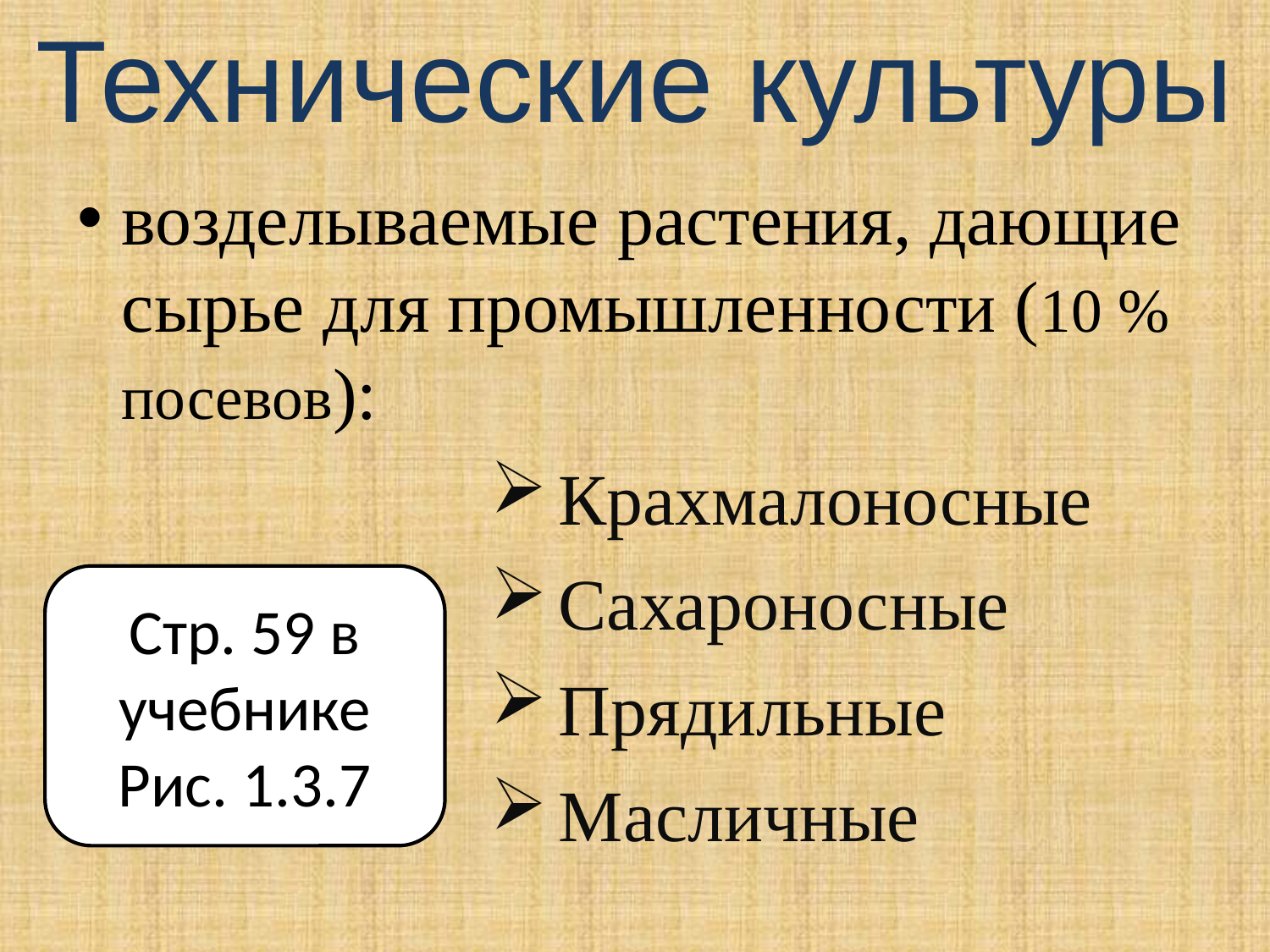

Технические культуры
возделываемые растения, дающие сырье для промышленности (10 % посевов):
 Крахмалоносные
 Сахароносные
 Прядильные
 Масличные

Стр. 59 в учебнике
Рис. 1.3.7